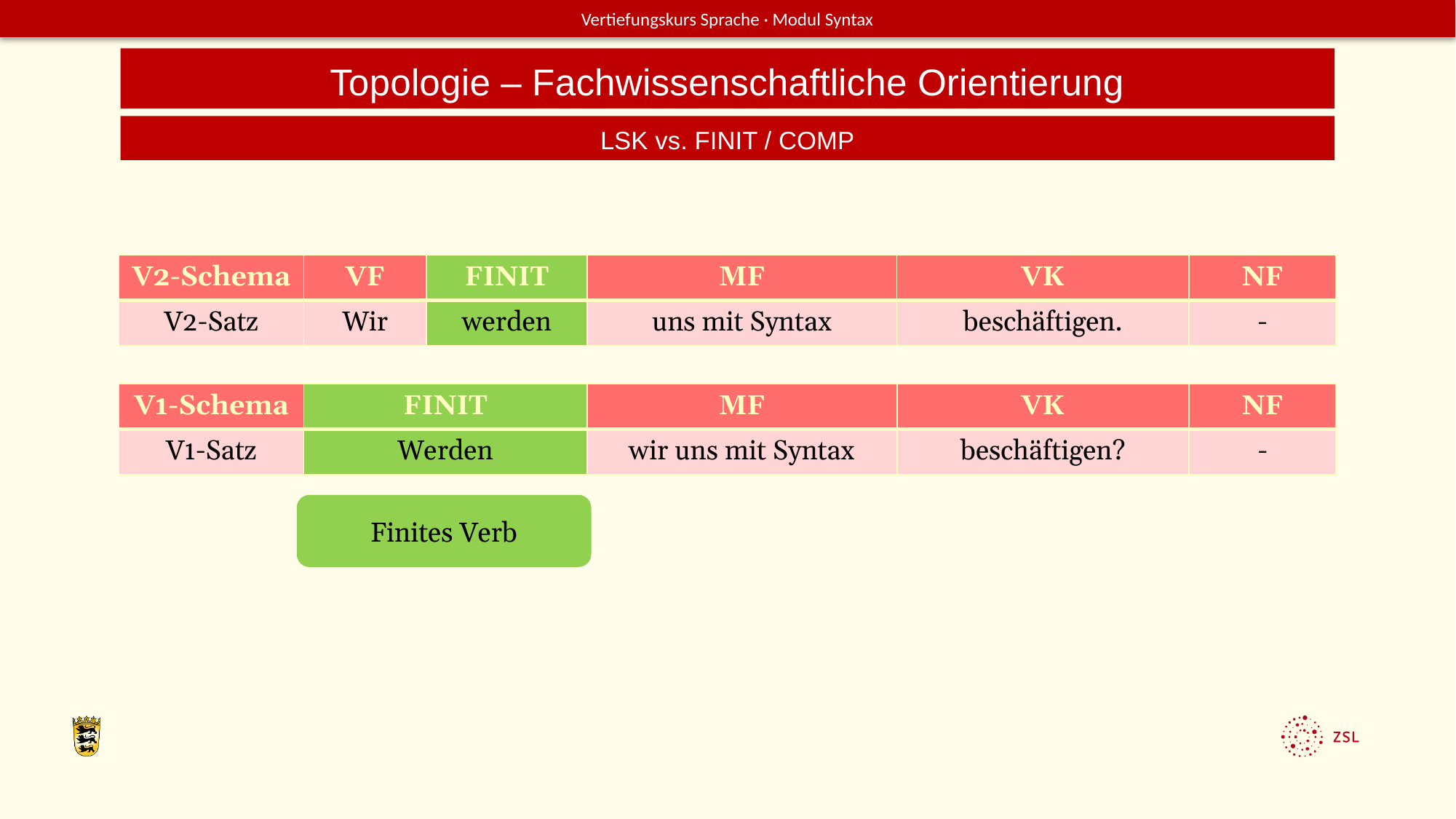

Topologie – Fachwissenschaftliche Orientierung
LSK vs. FINIT / COMP
| V2-Schema | VF | FINIT | MF | VK | NF |
| --- | --- | --- | --- | --- | --- |
| V2-Satz | Wir | werden | uns mit Syntax | beschäftigen. | - |
| V1-Schema | FINIT | MF | VK | NF |
| --- | --- | --- | --- | --- |
| V1-Satz | Werden | wir uns mit Syntax | beschäftigen? | - |
Finites Verb